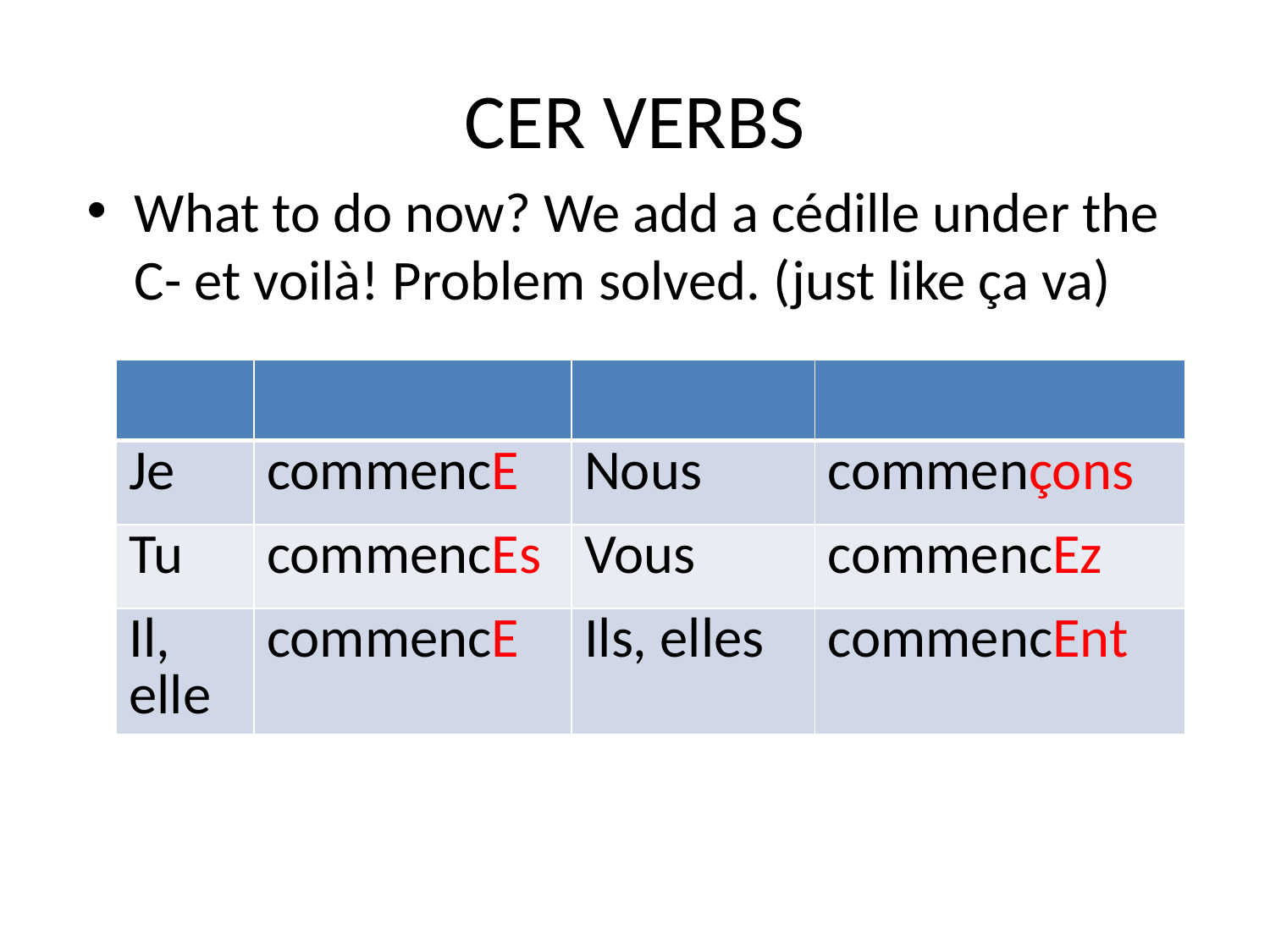

# CER VERBS
What to do now? We add a cédille under the C- et voilà! Problem solved. (just like ça va)

|  |  |  |  |
| --- | --- | --- | --- |
| Je | commencE | Nous | commençons |
| Tu | commencEs | Vous | commencEz |
| Il, elle | commencE | Ils, elles | commencEnt |